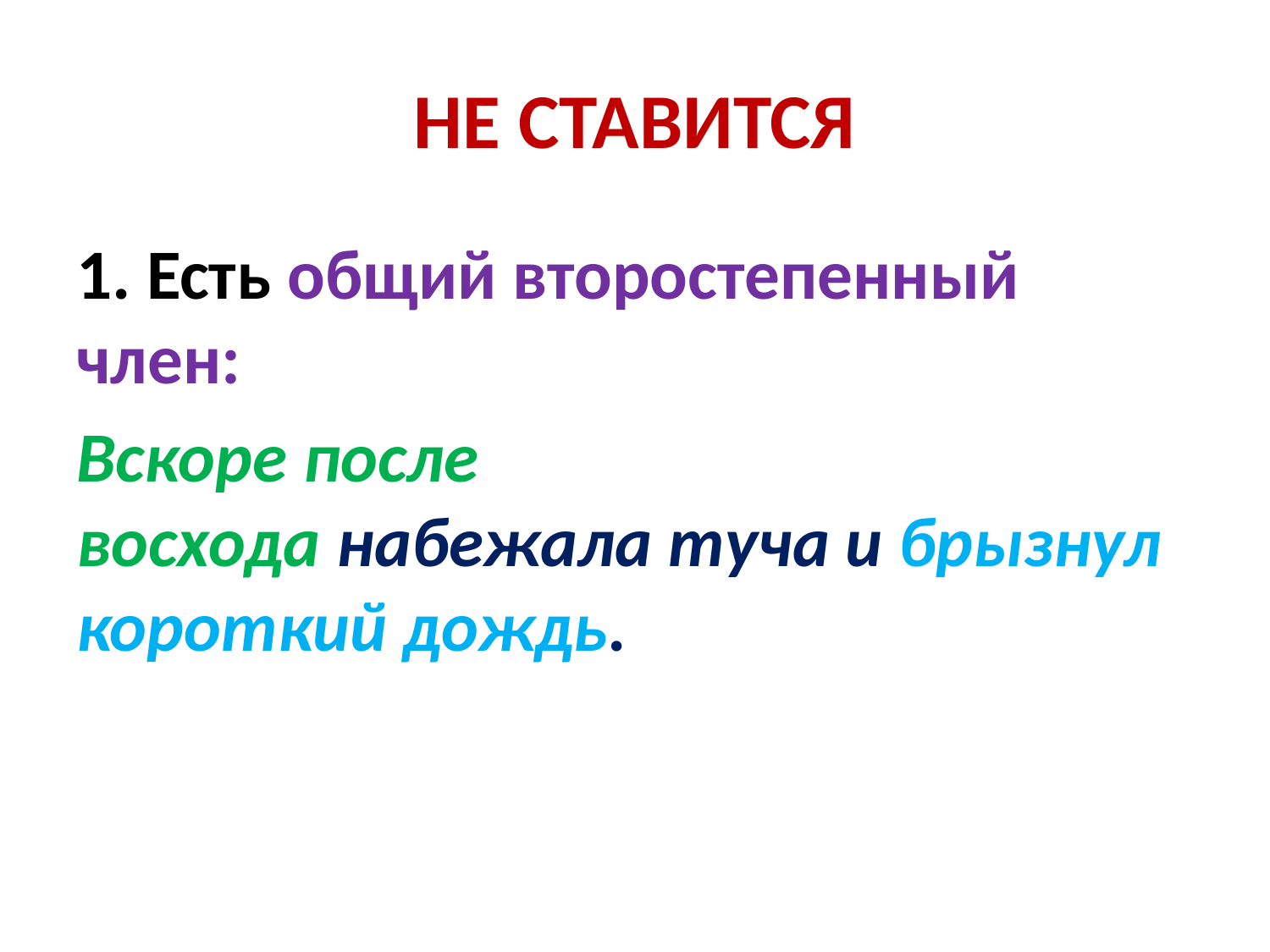

# НЕ СТАВИТСЯ
1. Есть общий второстепенный член:
Вскоре после восхода набежала туча и брызнул короткий дождь.